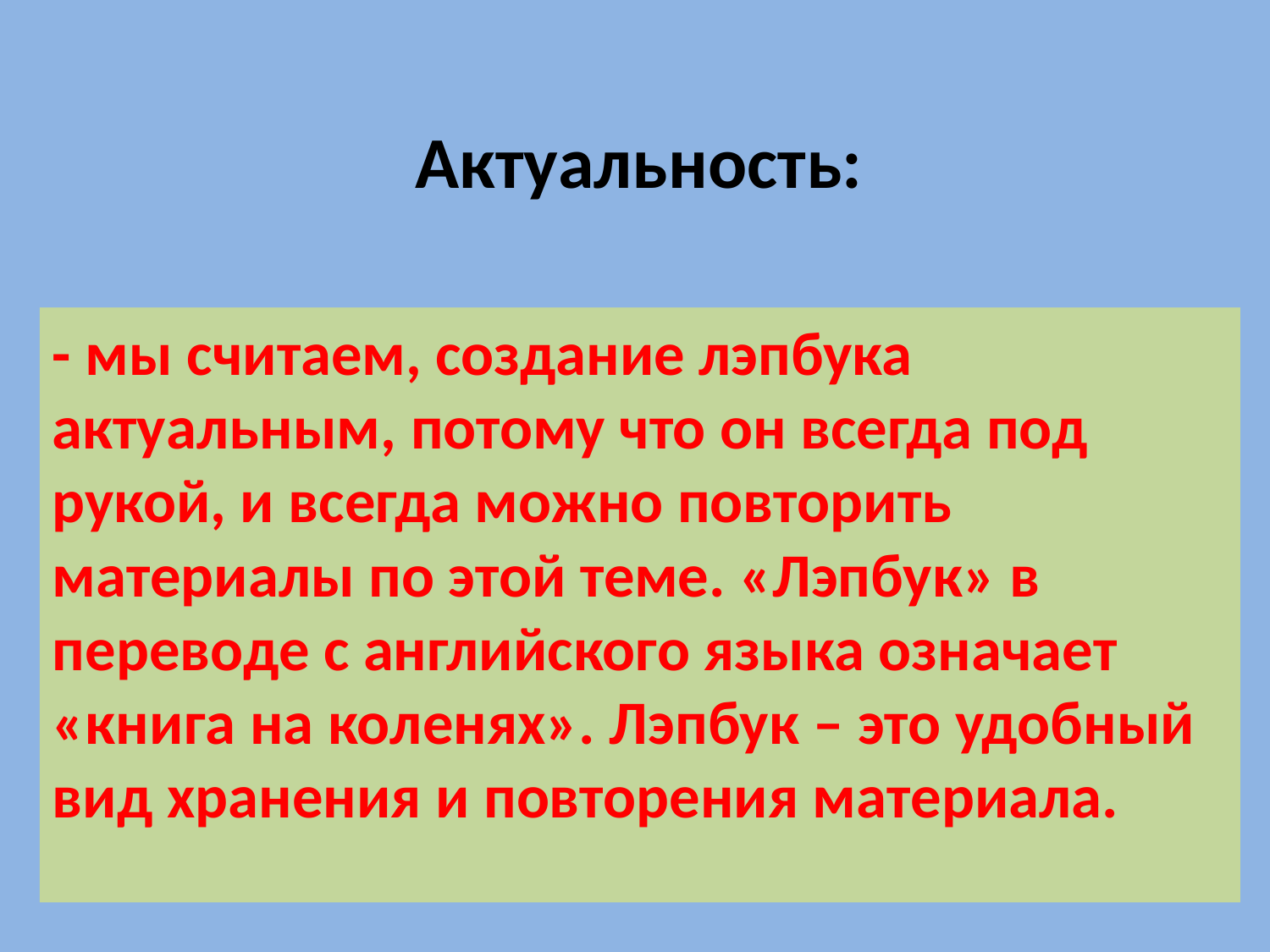

# Актуальность:
- мы считаем, создание лэпбука актуальным, потому что он всегда под рукой, и всегда можно повторить материалы по этой теме. «Лэпбук» в  переводе с английского языка означает «книга на коленях». Лэпбук – это удобный вид хранения и повторения материала.